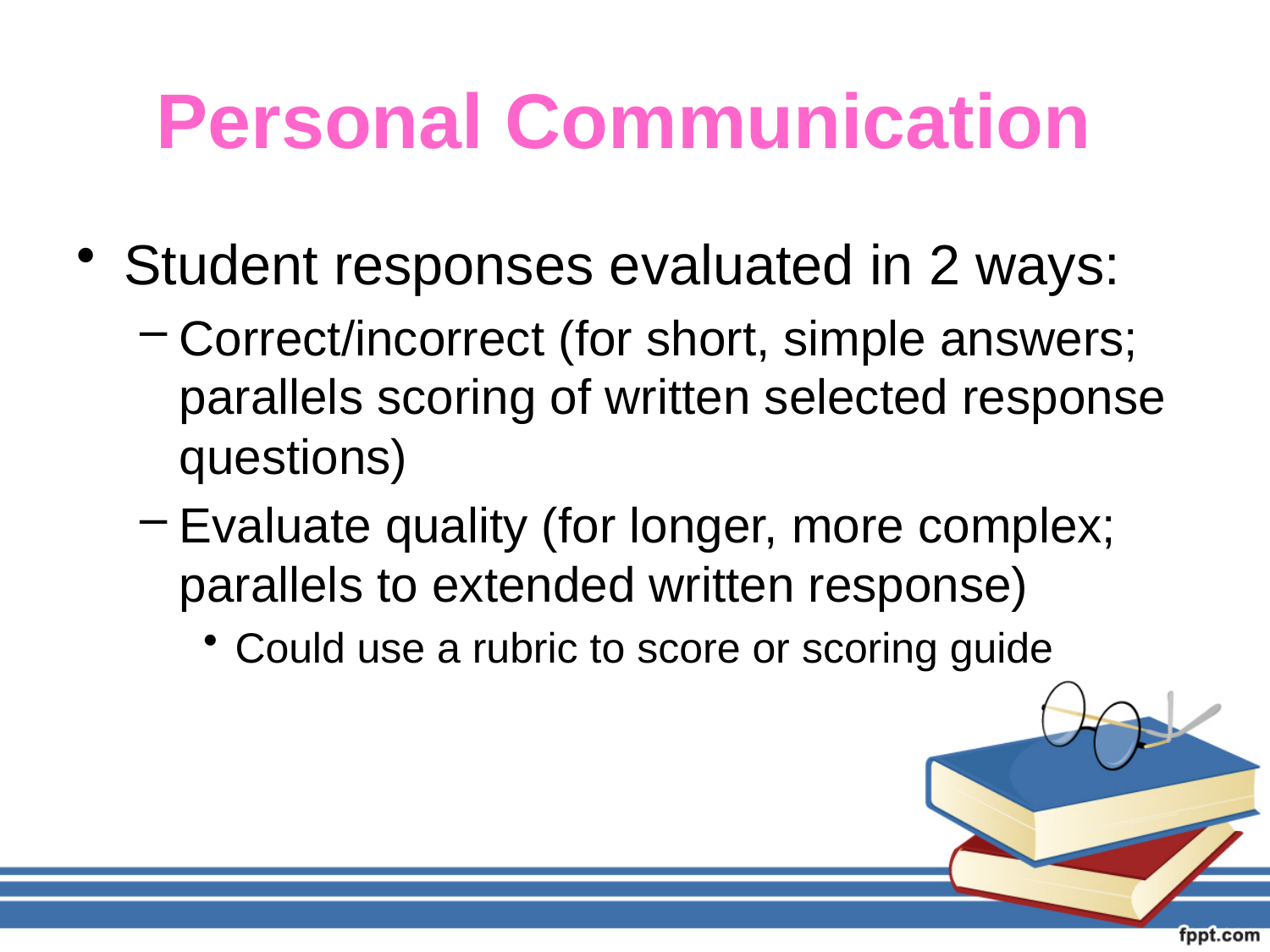

# Personal Communication
Student responses evaluated in 2 ways:
Correct/incorrect (for short, simple answers; parallels scoring of written selected response questions)
Evaluate quality (for longer, more complex; parallels to extended written response)
Could use a rubric to score or scoring guide